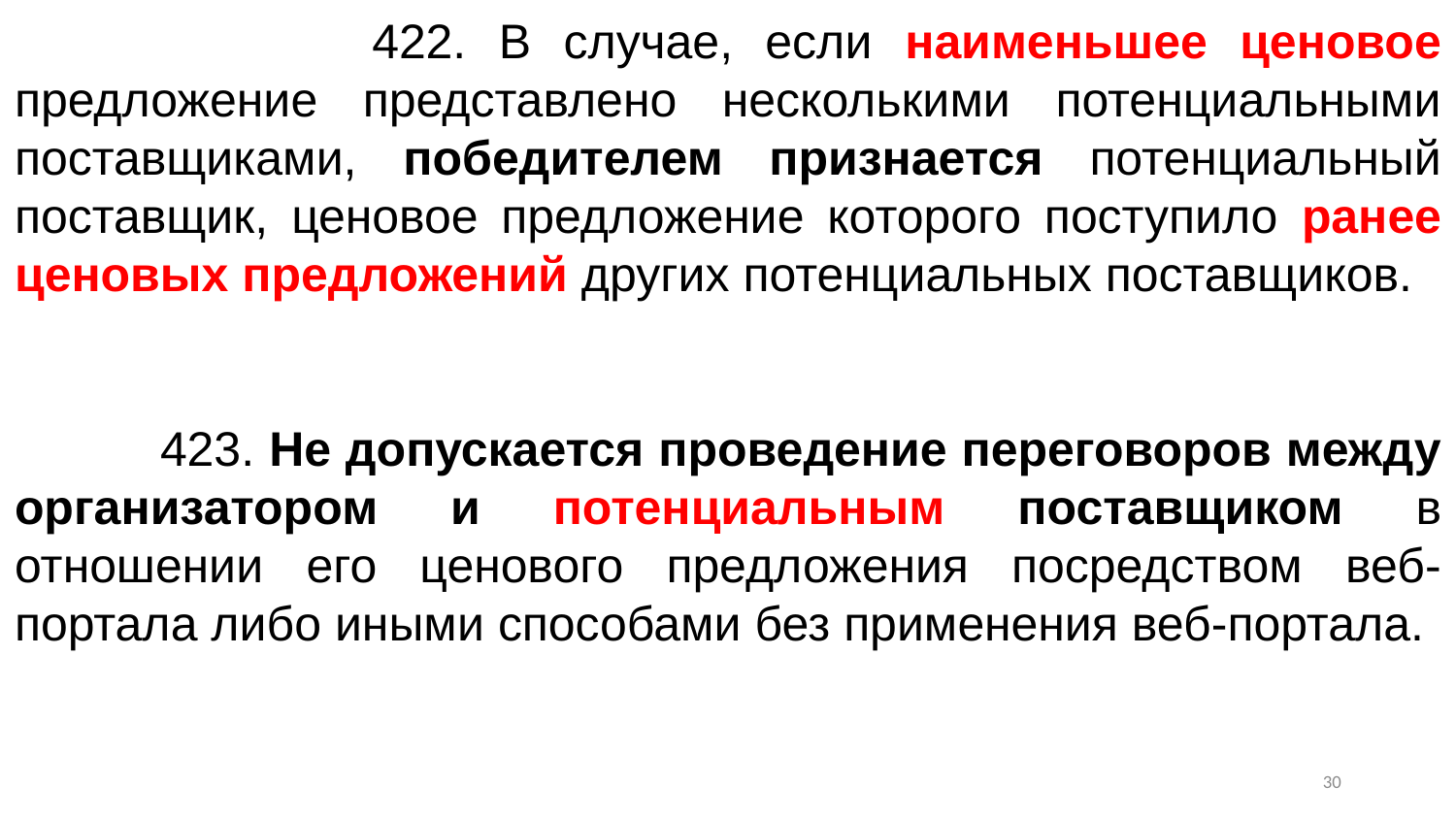

422. В случае, если наименьшее ценовое предложение представлено несколькими потенциальными поставщиками, победителем признается потенциальный поставщик, ценовое предложение которого поступило ранее ценовых предложений других потенциальных поставщиков.

	423. Не допускается проведение переговоров между организатором и потенциальным поставщиком в отношении его ценового предложения посредством веб-портала либо иными способами без применения веб-портала.
30